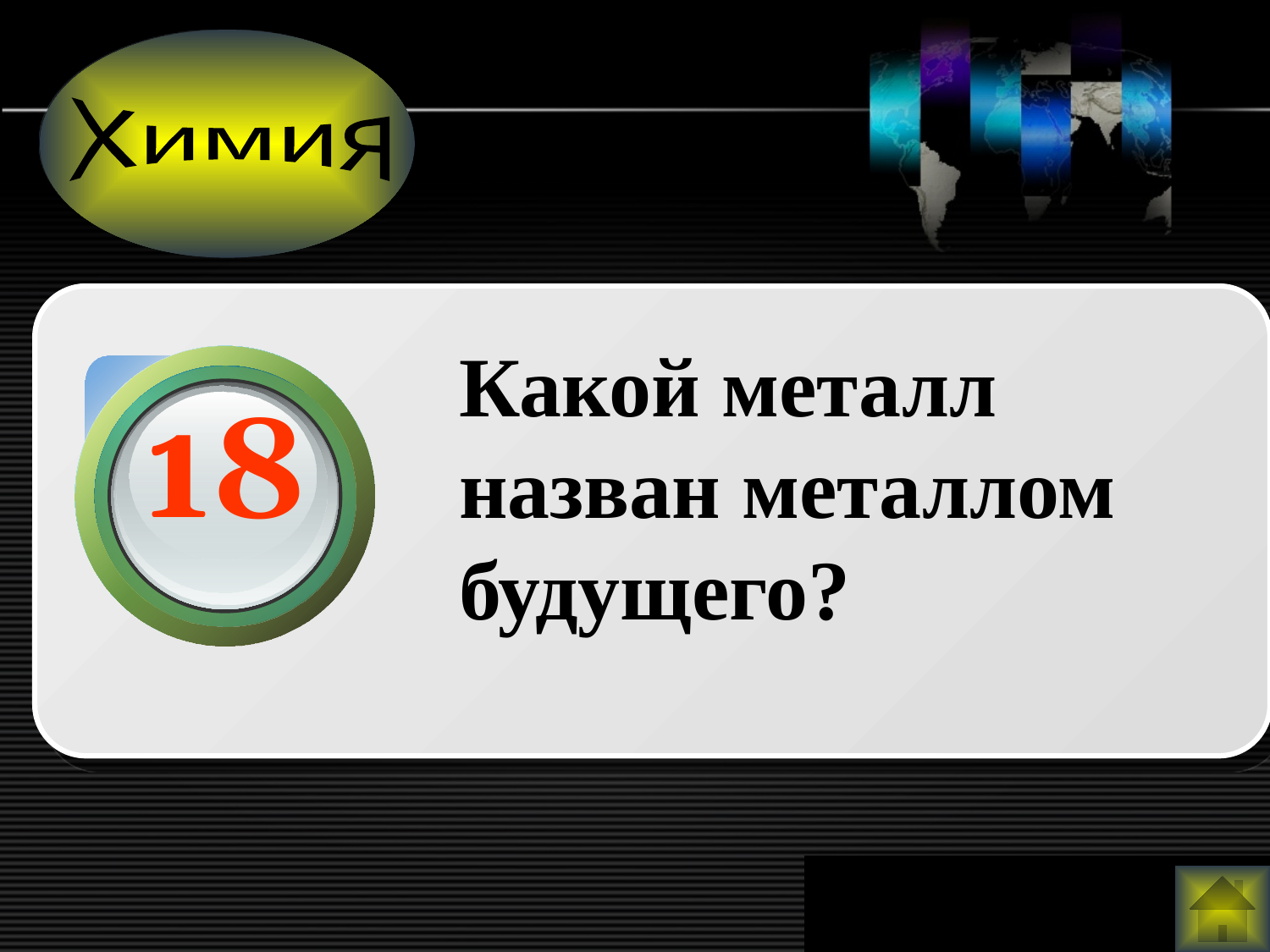

Химия

Какой металл назван металлом будущего?

18

www.themegallery.com